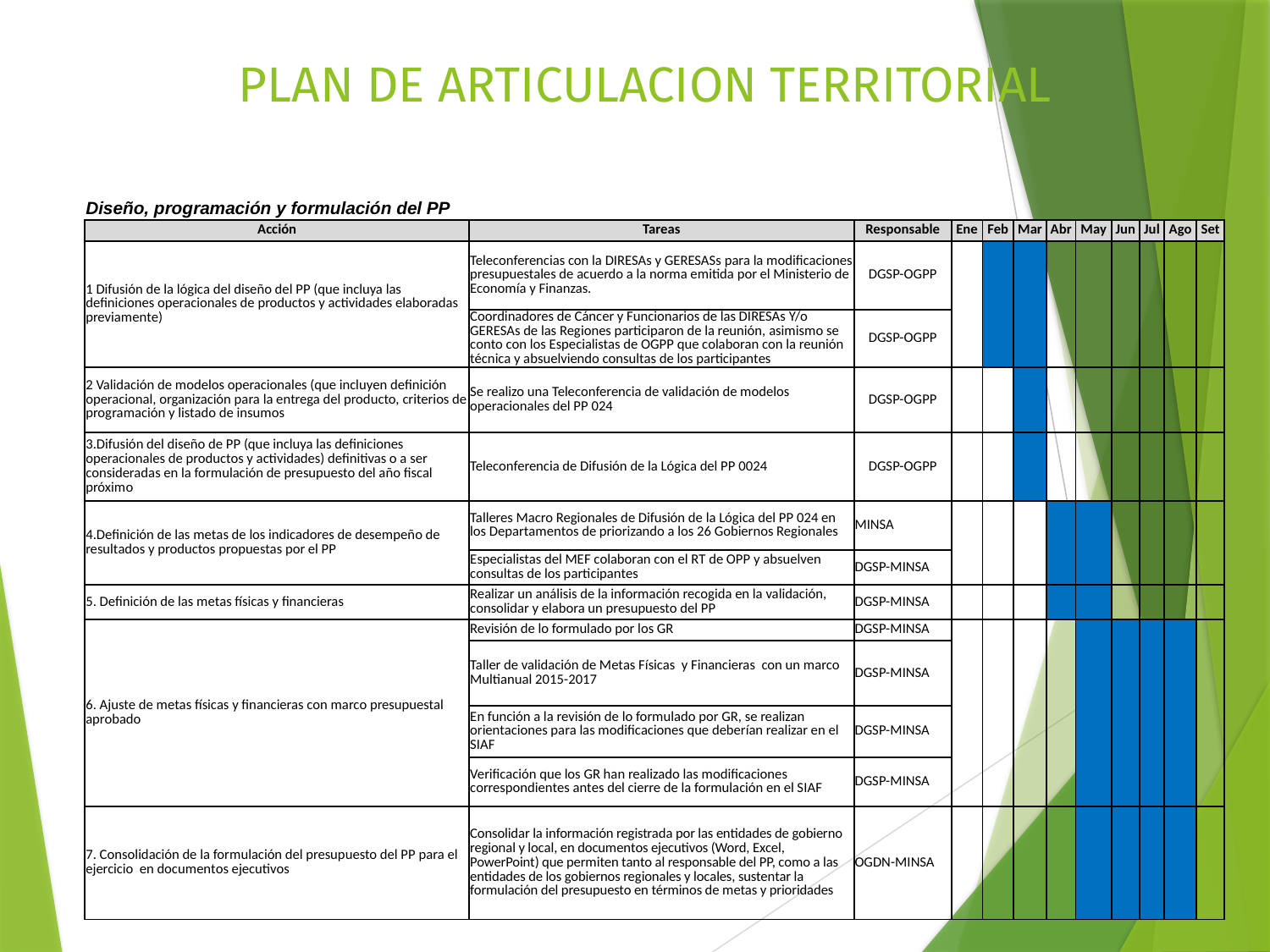

# PLAN DE ARTICULACION TERRITORIAL
| Diseño, programación y formulación del PP |  |  |  |  |  |  |  |  |  |  |  |
| --- | --- | --- | --- | --- | --- | --- | --- | --- | --- | --- | --- |
| Acción | Tareas | Responsable | Ene | Feb | Mar | Abr | May | Jun | Jul | Ago | Set |
| 1 Difusión de la lógica del diseño del PP (que incluya las definiciones operacionales de productos y actividades elaboradas previamente) | Teleconferencias con la DIRESAs y GERESASs para la modificaciones presupuestales de acuerdo a la norma emitida por el Ministerio de Economía y Finanzas. | DGSP-OGPP |  |  |  |  |  |  |  |  |  |
|  | Coordinadores de Cáncer y Funcionarios de las DIRESAs Y/o GERESAs de las Regiones participaron de la reunión, asimismo se conto con los Especialistas de OGPP que colaboran con la reunión técnica y absuelviendo consultas de los participantes | DGSP-OGPP |  |  |  |  |  |  |  |  |  |
| 2 Validación de modelos operacionales (que incluyen definición operacional, organización para la entrega del producto, criterios de programación y listado de insumos | Se realizo una Teleconferencia de validación de modelos operacionales del PP 024 | DGSP-OGPP |  |  |  |  |  |  |  |  |  |
| 3.Difusión del diseño de PP (que incluya las definiciones operacionales de productos y actividades) definitivas o a ser consideradas en la formulación de presupuesto del año fiscal próximo | Teleconferencia de Difusión de la Lógica del PP 0024 | DGSP-OGPP |  |  |  |  |  |  |  |  |  |
| 4.Definición de las metas de los indicadores de desempeño de resultados y productos propuestas por el PP | Talleres Macro Regionales de Difusión de la Lógica del PP 024 en los Departamentos de priorizando a los 26 Gobiernos Regionales | MINSA |  |  |  |  |  |  |  |  |  |
|  | Especialistas del MEF colaboran con el RT de OPP y absuelven consultas de los participantes | DGSP-MINSA |  |  |  |  |  |  |  |  |  |
| 5. Definición de las metas físicas y financieras | Realizar un análisis de la información recogida en la validación, consolidar y elabora un presupuesto del PP | DGSP-MINSA |  |  |  |  |  |  |  |  |  |
| 6. Ajuste de metas físicas y financieras con marco presupuestal aprobado | Revisión de lo formulado por los GR | DGSP-MINSA |  |  |  |  |  |  |  |  |  |
|  | Taller de validación de Metas Físicas y Financieras con un marco Multianual 2015-2017 | DGSP-MINSA |  |  |  |  |  |  |  |  |  |
|  | En función a la revisión de lo formulado por GR, se realizan orientaciones para las modificaciones que deberían realizar en el SIAF | DGSP-MINSA |  |  |  |  |  |  |  |  |  |
|  | Verificación que los GR han realizado las modificaciones correspondientes antes del cierre de la formulación en el SIAF | DGSP-MINSA |  |  |  |  |  |  |  |  |  |
| 7. Consolidación de la formulación del presupuesto del PP para el ejercicio en documentos ejecutivos | Consolidar la información registrada por las entidades de gobierno regional y local, en documentos ejecutivos (Word, Excel, PowerPoint) que permiten tanto al responsable del PP, como a las entidades de los gobiernos regionales y locales, sustentar la formulación del presupuesto en términos de metas y prioridades | OGDN-MINSA |  |  |  |  |  |  |  |  |  |